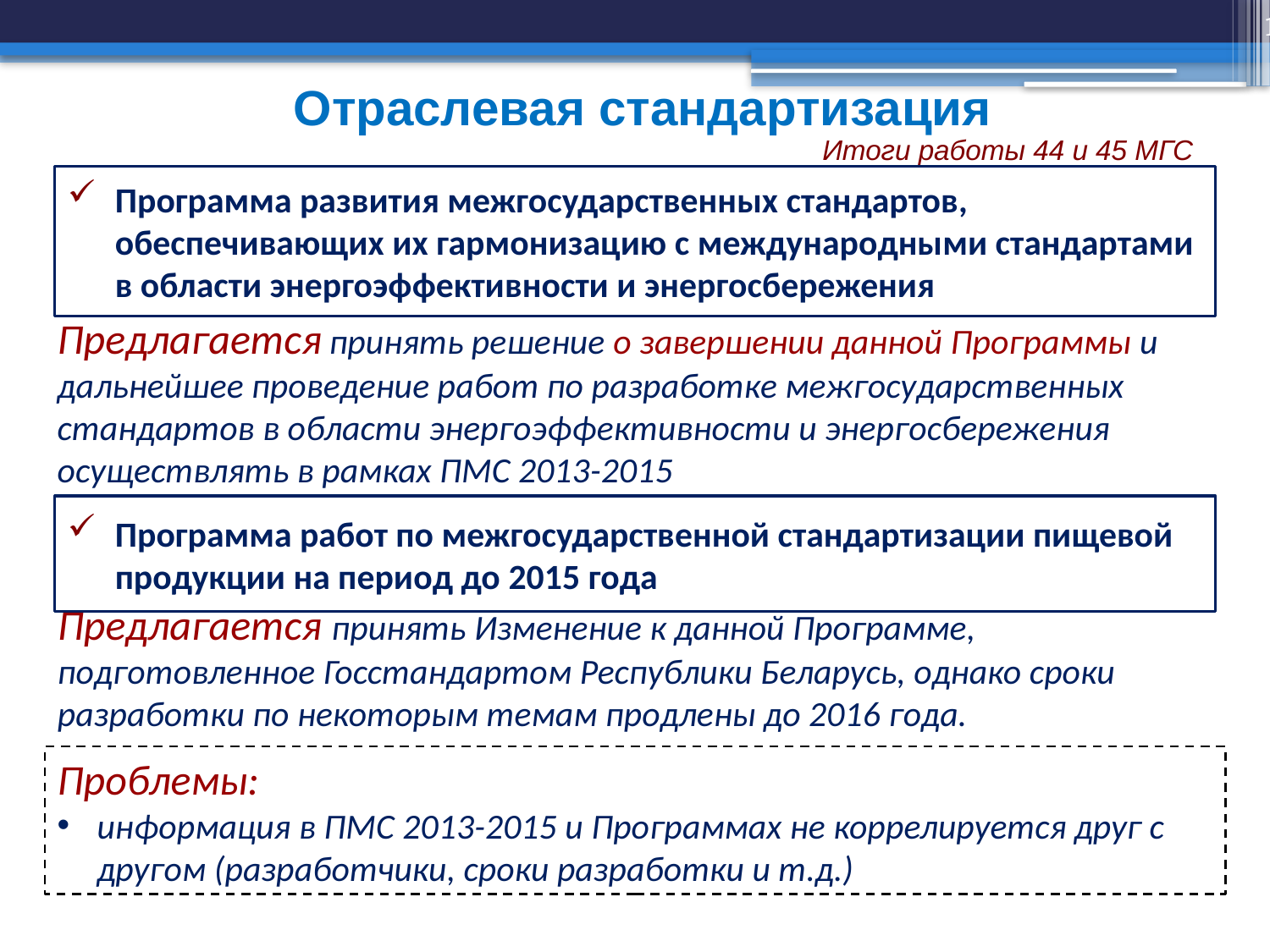

12
Отраслевая стандартизация
Итоги работы 44 и 45 МГС
Программа развития межгосударственных стандартов, обеспечивающих их гармонизацию с международными стандартами в области энергоэффективности и энергосбережения
Предлагается принять решение о завершении данной Программы и дальнейшее проведение работ по разработке межгосударственных стандартов в области энергоэффективности и энергосбережения осуществлять в рамках ПМС 2013-2015
Программа работ по межгосударственной стандартизации пищевой продукции на период до 2015 года
Предлагается принять Изменение к данной Программе, подготовленное Госстандартом Республики Беларусь, однако сроки разработки по некоторым темам продлены до 2016 года.
Проблемы:
информация в ПМС 2013-2015 и Программах не коррелируется друг с другом (разработчики, сроки разработки и т.д.)